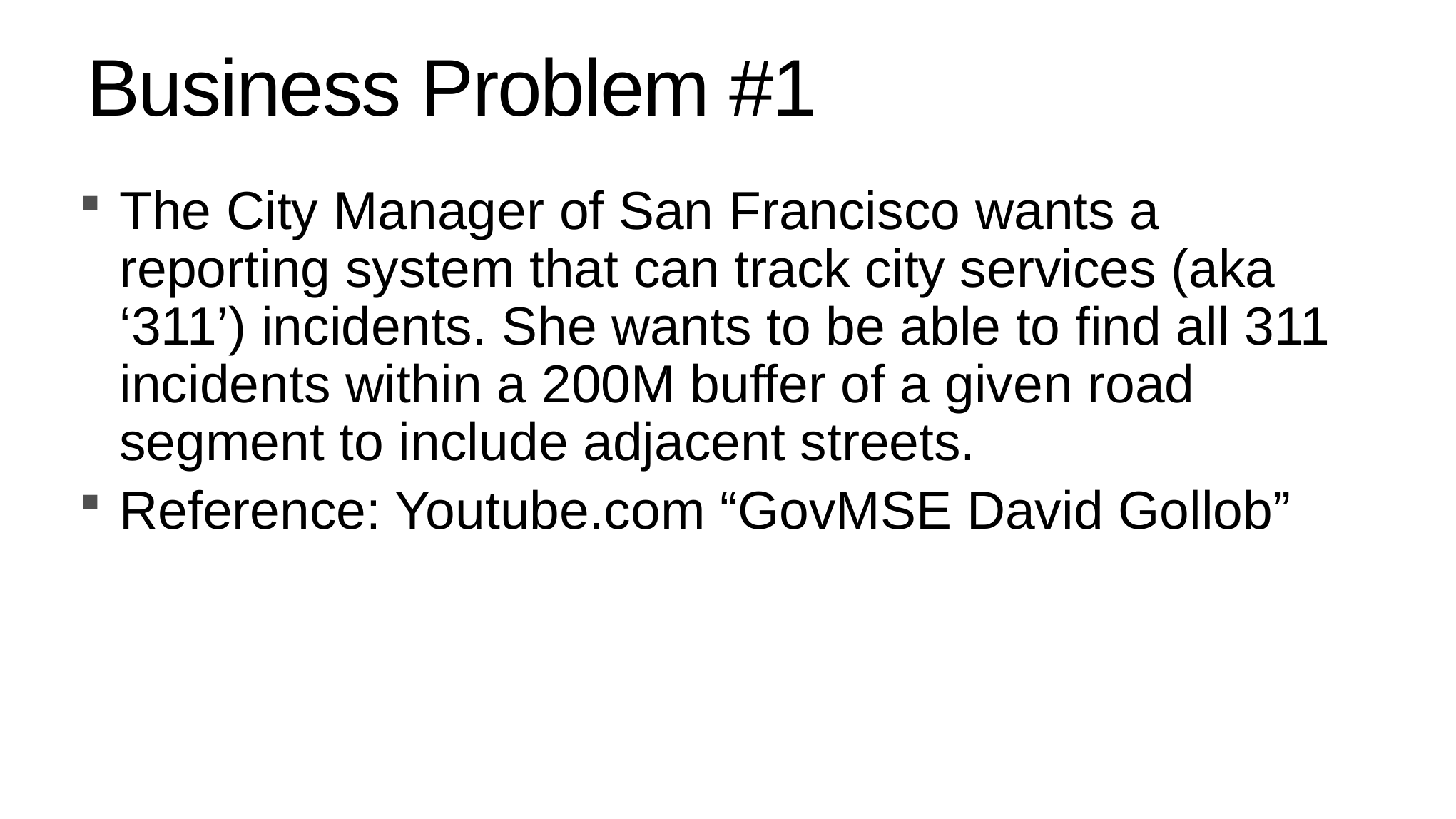

# Business Problem #1
The City Manager of San Francisco wants a reporting system that can track city services (aka ‘311’) incidents. She wants to be able to find all 311 incidents within a 200M buffer of a given road segment to include adjacent streets.
Reference: Youtube.com “GovMSE David Gollob”